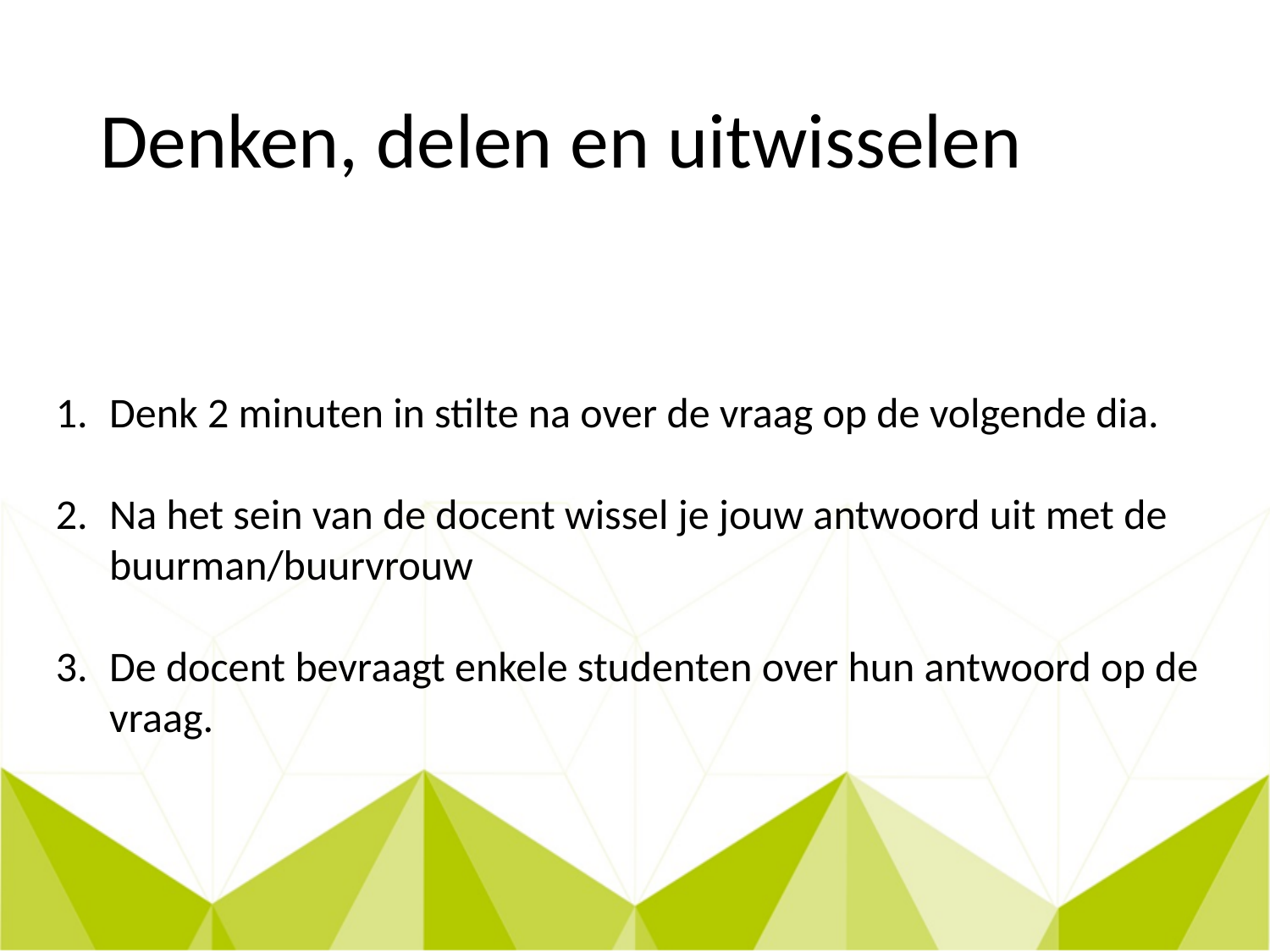

# Denken, delen en uitwisselen

Denk 2 minuten in stilte na over de vraag op de volgende dia.
Na het sein van de docent wissel je jouw antwoord uit met de buurman/buurvrouw
De docent bevraagt enkele studenten over hun antwoord op de vraag.